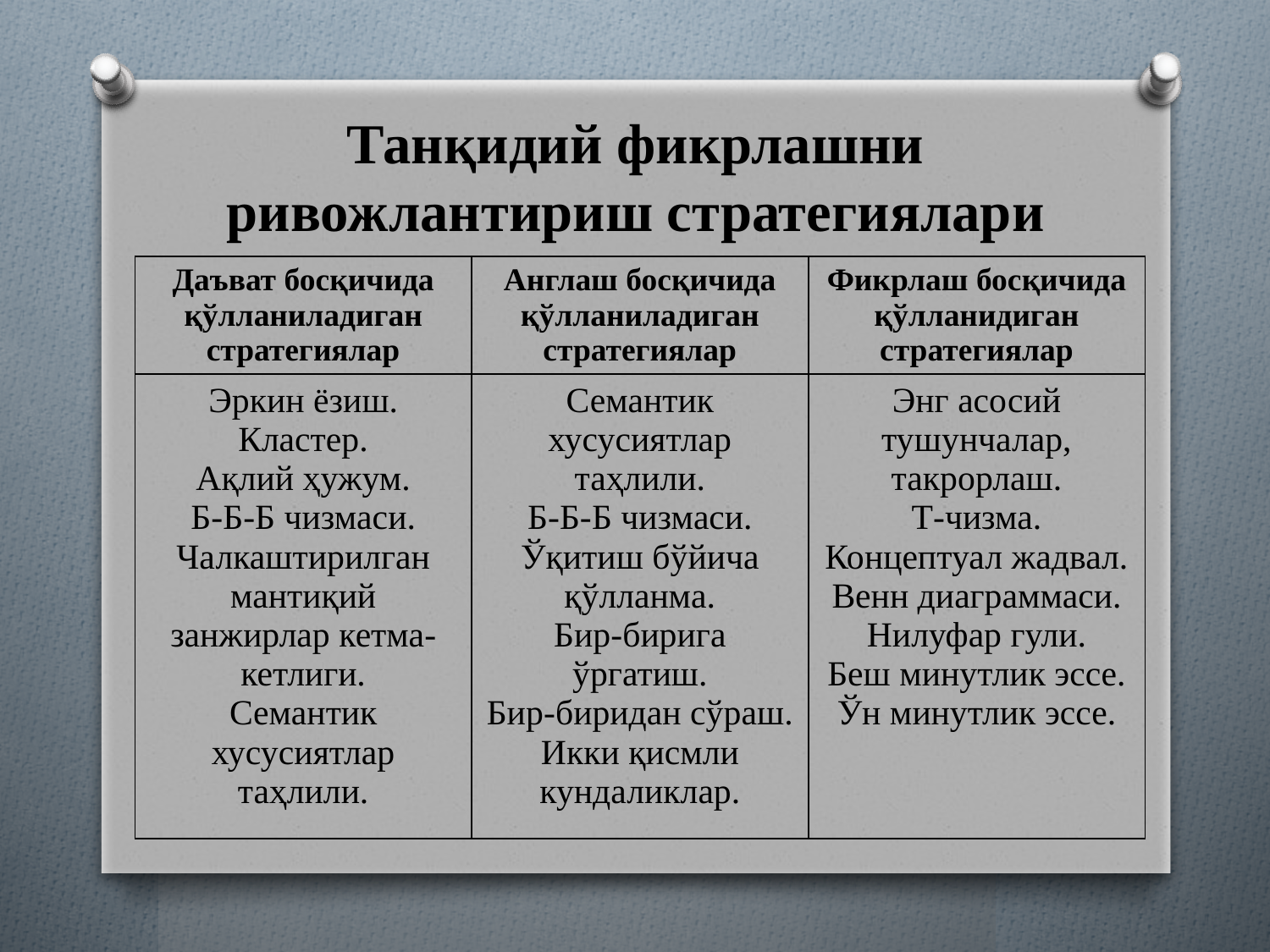

# Танқидий фикрлашни ривожлантириш стратегиялари
| Даъват босқичида қўлланиладиган стратегиялар | Англаш босқичида қўлланиладиган стратегиялар | Фикрлаш босқичида қўлланидиган стратегиялар |
| --- | --- | --- |
| Эркин ёзиш. Кластер. Ақлий ҳужум. Б-Б-Б чизмаси. Чалкаштирилган мантиқий занжирлар кетма-кетлиги. Семантик хусусиятлар таҳлили. | Семантик хусусиятлар таҳлили. Б-Б-Б чизмаси. Ўқитиш бўйича қўлланма. Бир-бирига ўргатиш. Бир-биридан сўраш. Икки қисмли кундаликлар. | Энг асосий тушунчалар, такрорлаш. Т-чизма. Концептуал жадвал. Венн диаграммаси. Нилуфар гули. Беш минутлик эссе. Ўн минутлик эссе. |